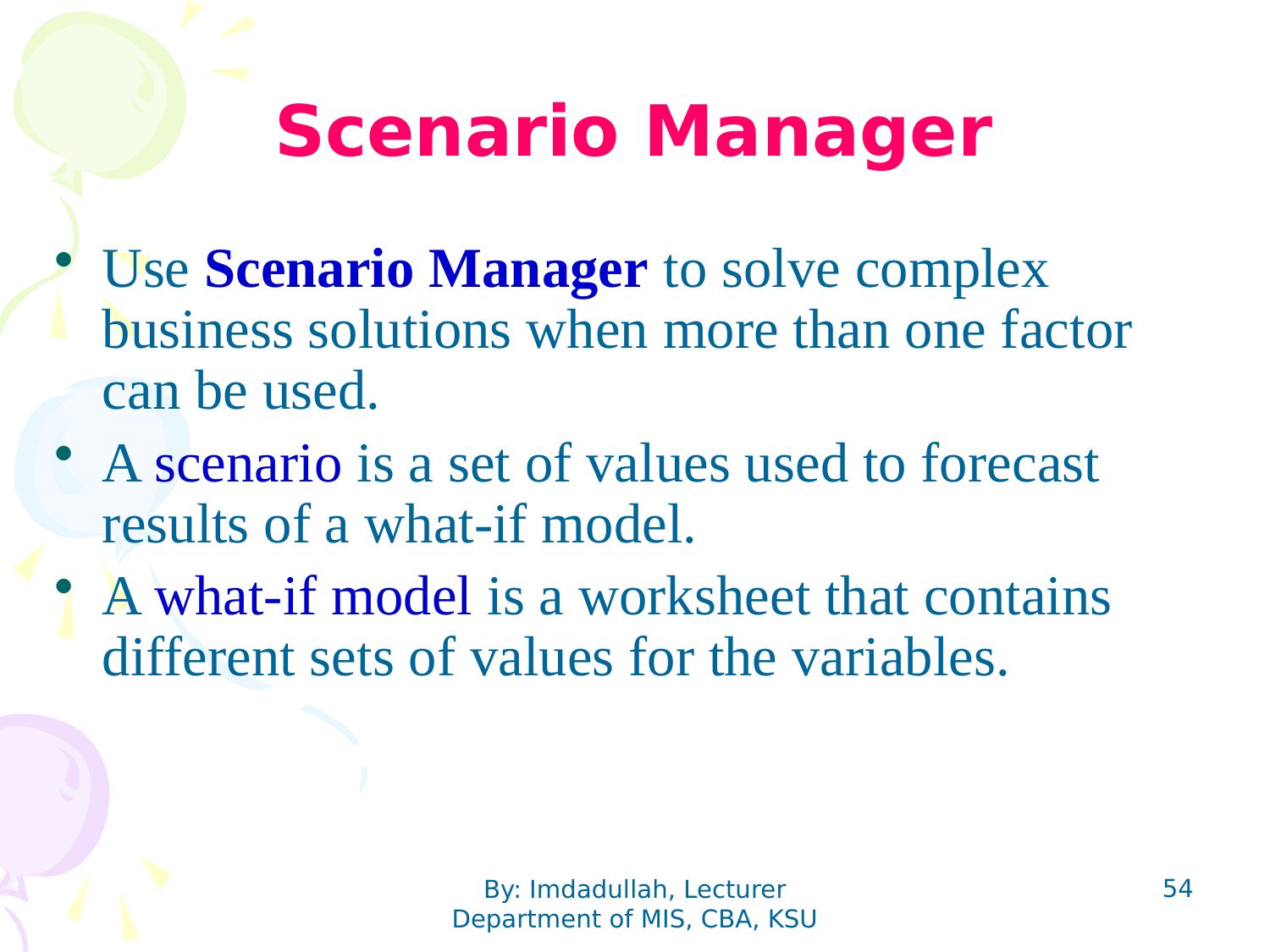

# Scenario Manager
Use Scenario Manager to solve complex business solutions when more than one factor can be used.
A scenario is a set of values used to forecast results of a what-if model.
A what-if model is a worksheet that contains different sets of values for the variables.
54
By: Imdadullah, Lecturer Department of MIS, CBA, KSU